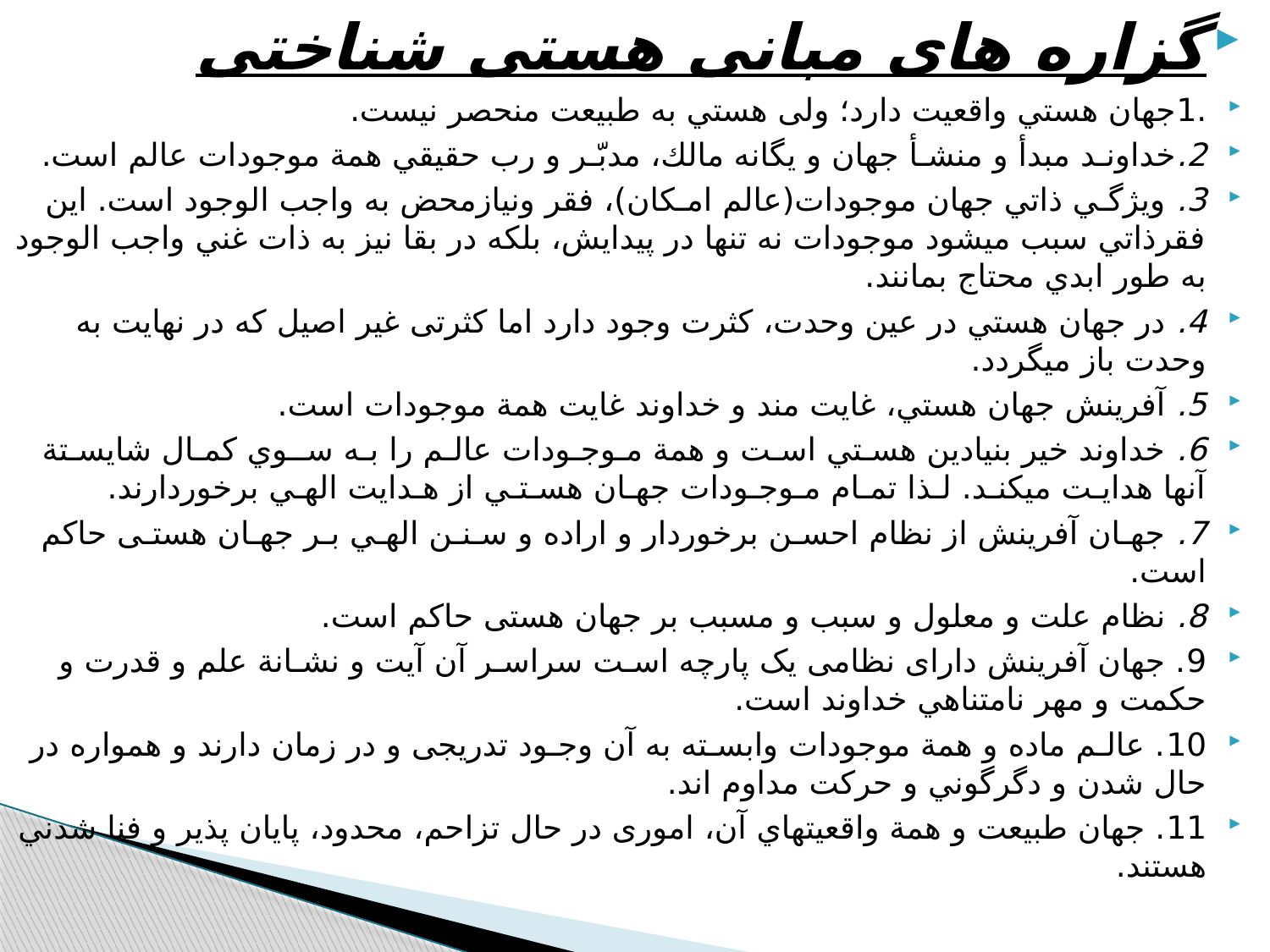

گزاره های مبانی هستی شناختی
.1جهان هستي واقعيت دارد؛ ولی هستي به طبيعت منحصر نيست.
2.خداونـد مبدأ و منشـأ جهان و يگانه مالك، مدبّـر و رب حقيقي همة موجودات عالم است.
3. ويژگـي ذاتي جهان موجودات(عالم امـکان)، فقر ونيازمحض به واجب الوجود است. اين فقرذاتي سبب ميشود موجودات نه تنها در پيدايش، بلكه در بقا نيز به ذات غني واجب الوجود به طور ابدي محتاج بمانند.
4. در جهان هستي در عين وحدت، كثرت وجود دارد اما کثرتی غير اصيل که در نهايت به وحدت باز میگردد.
5. آفرينش جهان هستي، غايت مند و خداوند غايت همة موجودات است.
6. خداوند خير بنيادين هسـتي اسـت و همة مـوجـودات عالـم را بـه ســوي كمـال شايسـتة آنها هدايـت ميكنـد. لـذا تمـام مـوجـودات جهـان هسـتـي از هـدايت الهـي برخوردارند.
7. جهـان آفرينش از نظام احسـن برخوردار و اراده و سـنـن الهـي بـر جهـان هستـی حاكم است.
8. نظام علت و معلول و سبب و مسبب بر جهان هستی حاکم است.
9. جهان آفرينش دارای نظامی يک پارچه اسـت سراسـر آن آيت و نشـانة علم و قدرت و حكمت و مهر نامتناهي خداوند است.
10. عالـم ماده و همة موجودات وابسـته به آن وجـود تدريجی و در زمان دارند و همواره در حال شدن و دگرگوني و حركت مداوم اند.
11. جهان طبيعت و همة واقعيتهاي آن، اموری در حال تزاحم، محدود، پايان پذير و فنا شدني هستند.